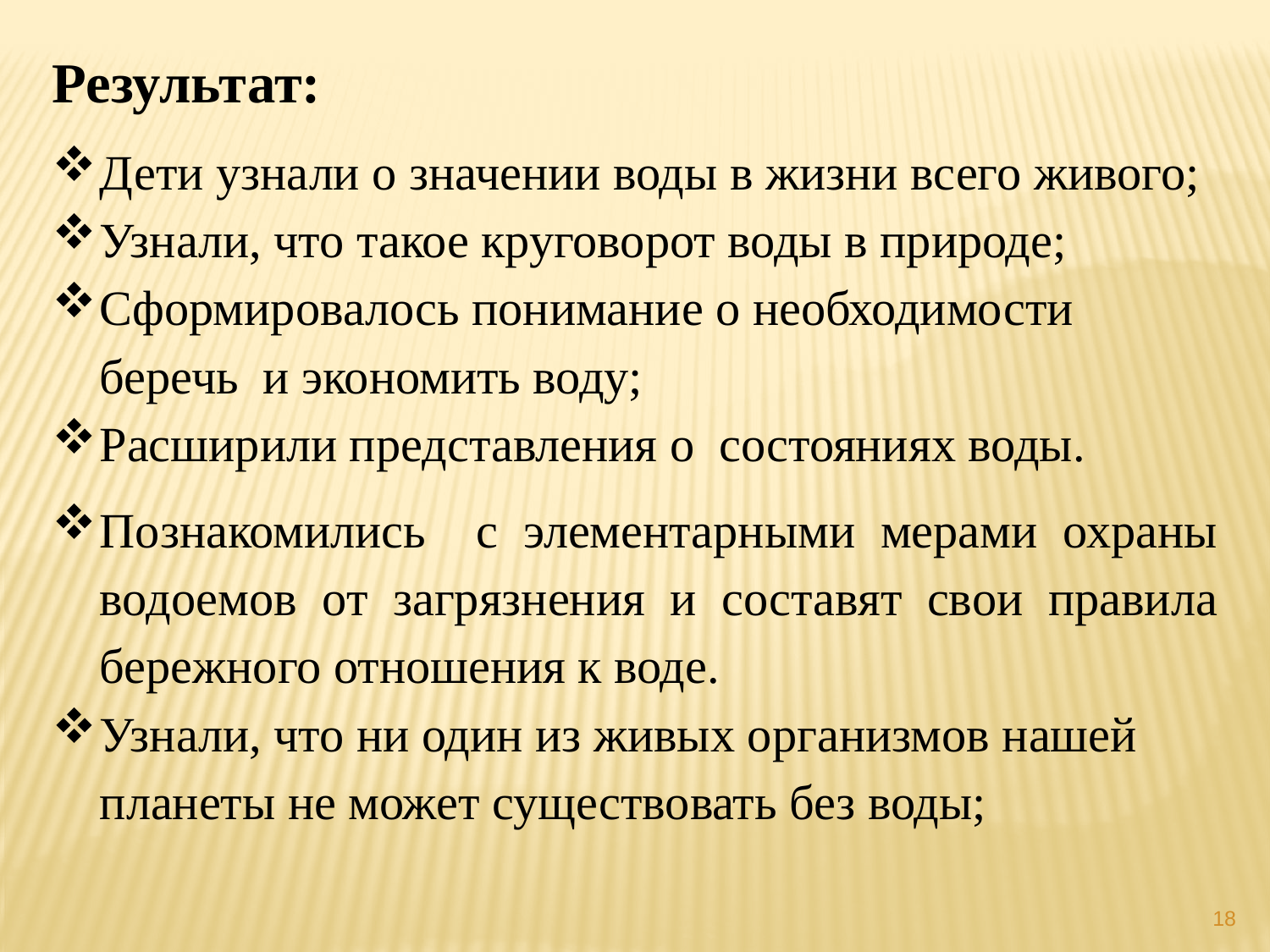

Результат:
Дети узнали о значении воды в жизни всего живого;
Узнали, что такое круговорот воды в природе;
Сформировалось понимание о необходимости беречь  и экономить воду;
Расширили представления о  состояниях воды.
Познакомились  с элементарными мерами охраны водоемов от загрязнения и составят свои правила бережного отношения к воде.
Узнали, что ни один из живых организмов нашей планеты не может существовать без воды;
18